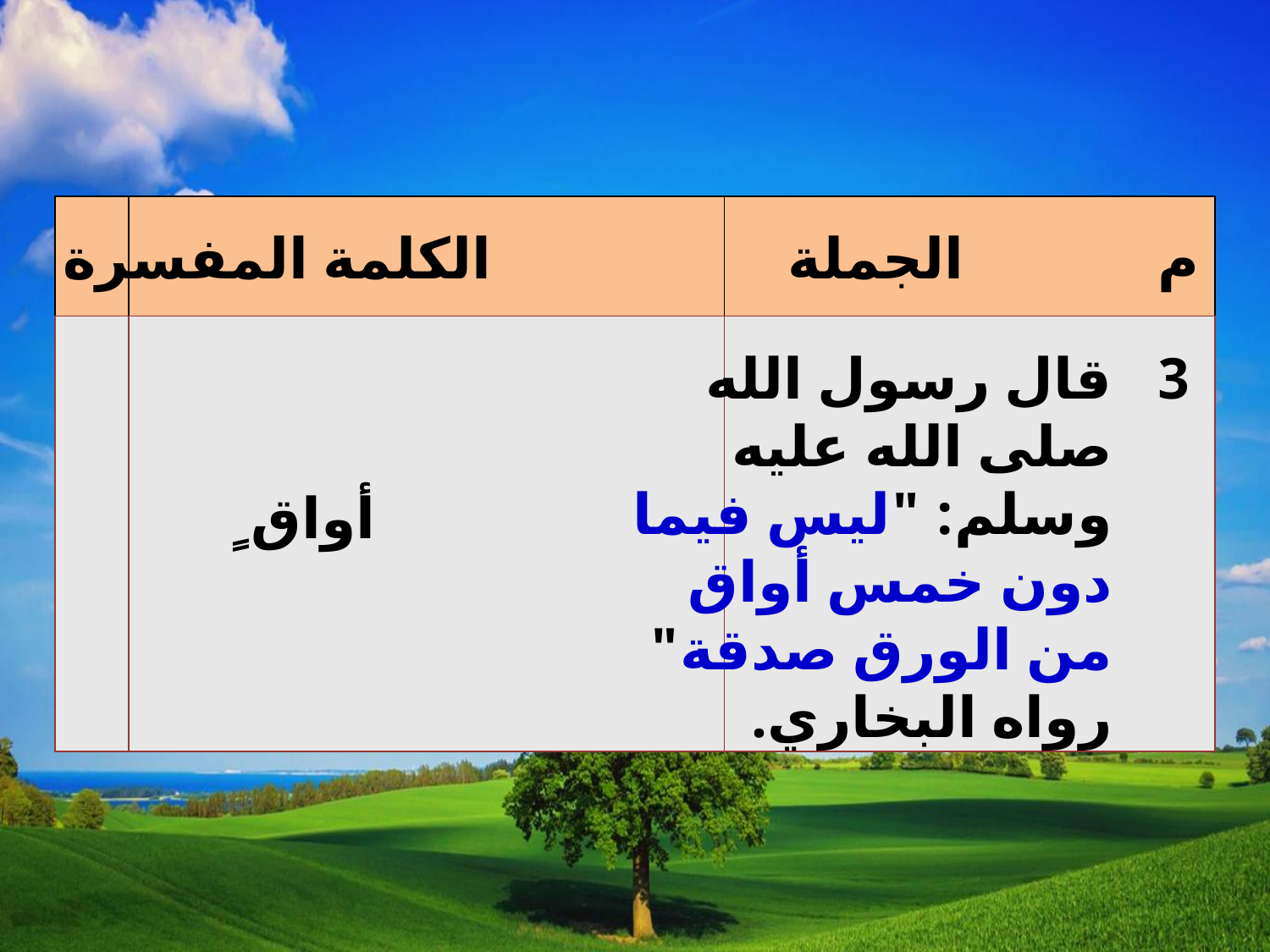

|  |  |  |
| --- | --- | --- |
|  |  |  |
الكلمة المفسرة
الجملة
م
قال رسول الله صلى الله عليه وسلم: "ليس فيما دون خمس أواق من الورق صدقة" رواه البخاري.
3
أواق ٍ